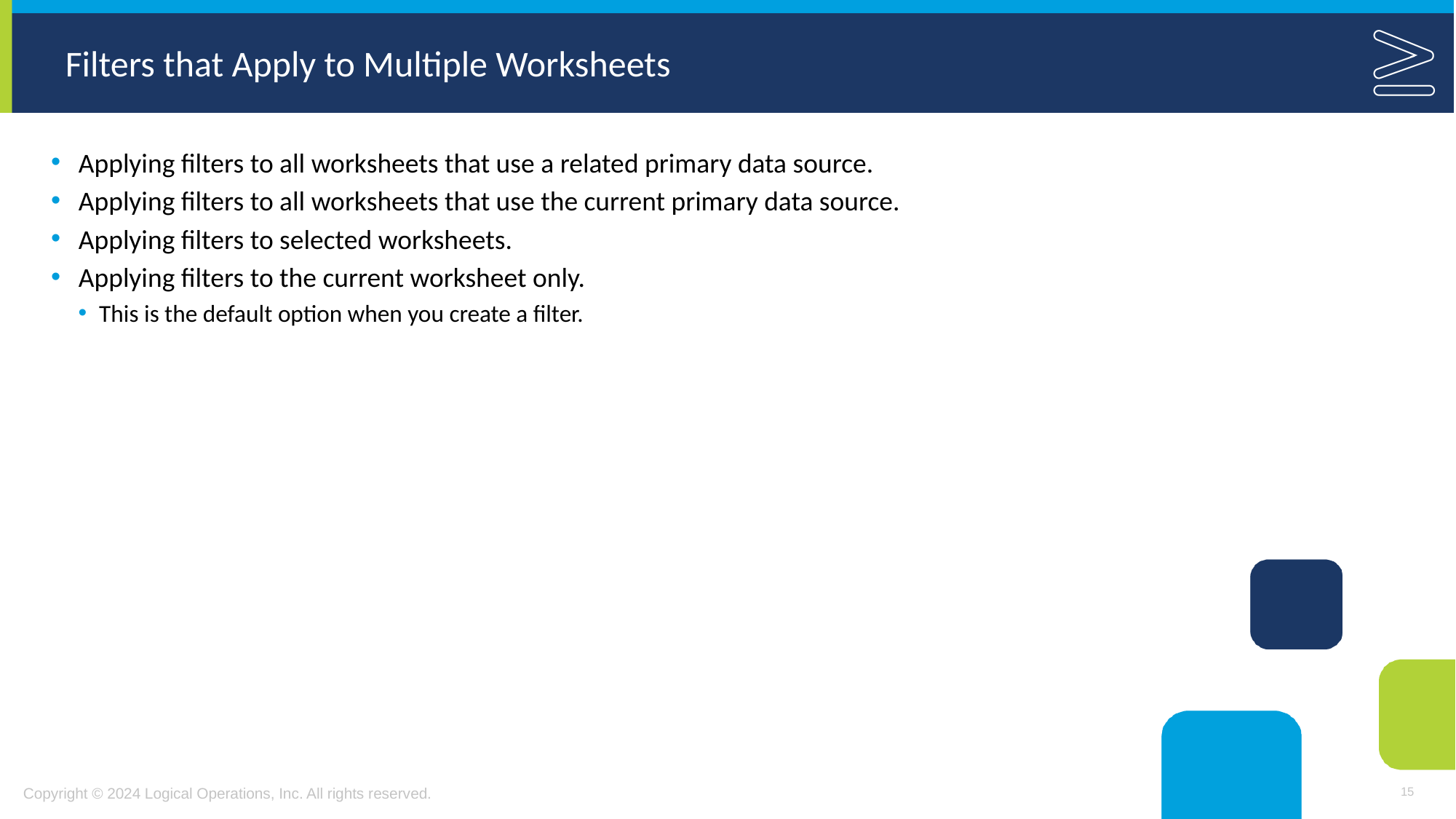

# Filters that Apply to Multiple Worksheets
Applying filters to all worksheets that use a related primary data source.
Applying filters to all worksheets that use the current primary data source.
Applying filters to selected worksheets.
Applying filters to the current worksheet only.
This is the default option when you create a filter.
15